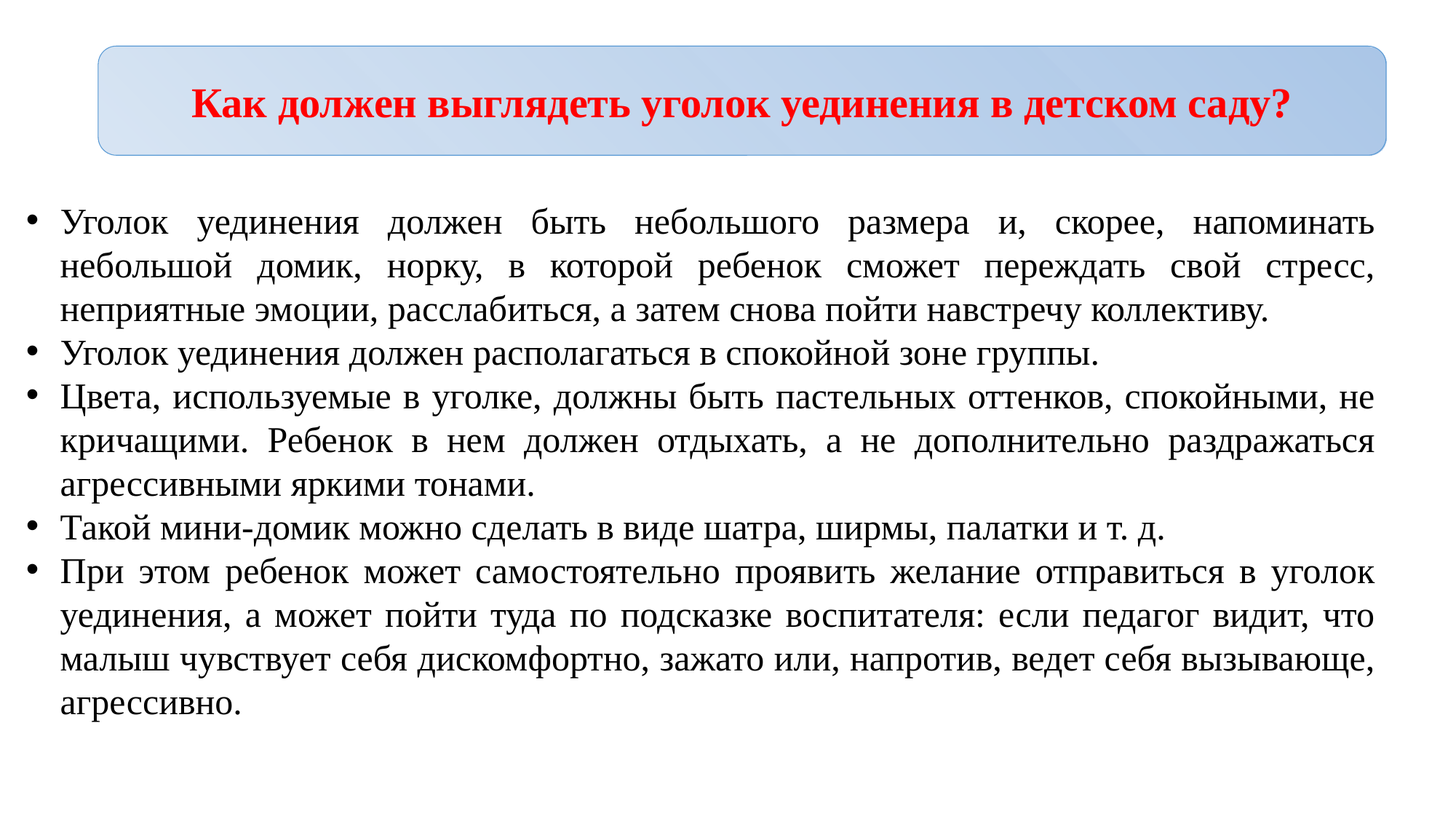

Как должен выглядеть уголок уединения в детском саду?
Уголок уединения должен быть небольшого размера и, скорее, напоминать небольшой домик, норку, в которой ребенок сможет переждать свой стресс, неприятные эмоции, расслабиться, а затем снова пойти навстречу коллективу.
Уголок уединения должен располагаться в спокойной зоне группы.
Цвета, используемые в уголке, должны быть пастельных оттенков, спокойными, не кричащими. Ребенок в нем должен отдыхать, а не дополнительно раздражаться агрессивными яркими тонами.
Такой мини-домик можно сделать в виде шатра, ширмы, палатки и т. д.
При этом ребенок может самостоятельно проявить желание отправиться в уголок уединения, а может пойти туда по подсказке воспитателя: если педагог видит, что малыш чувствует себя дискомфортно, зажато или, напротив, ведет себя вызывающе, агрессивно.